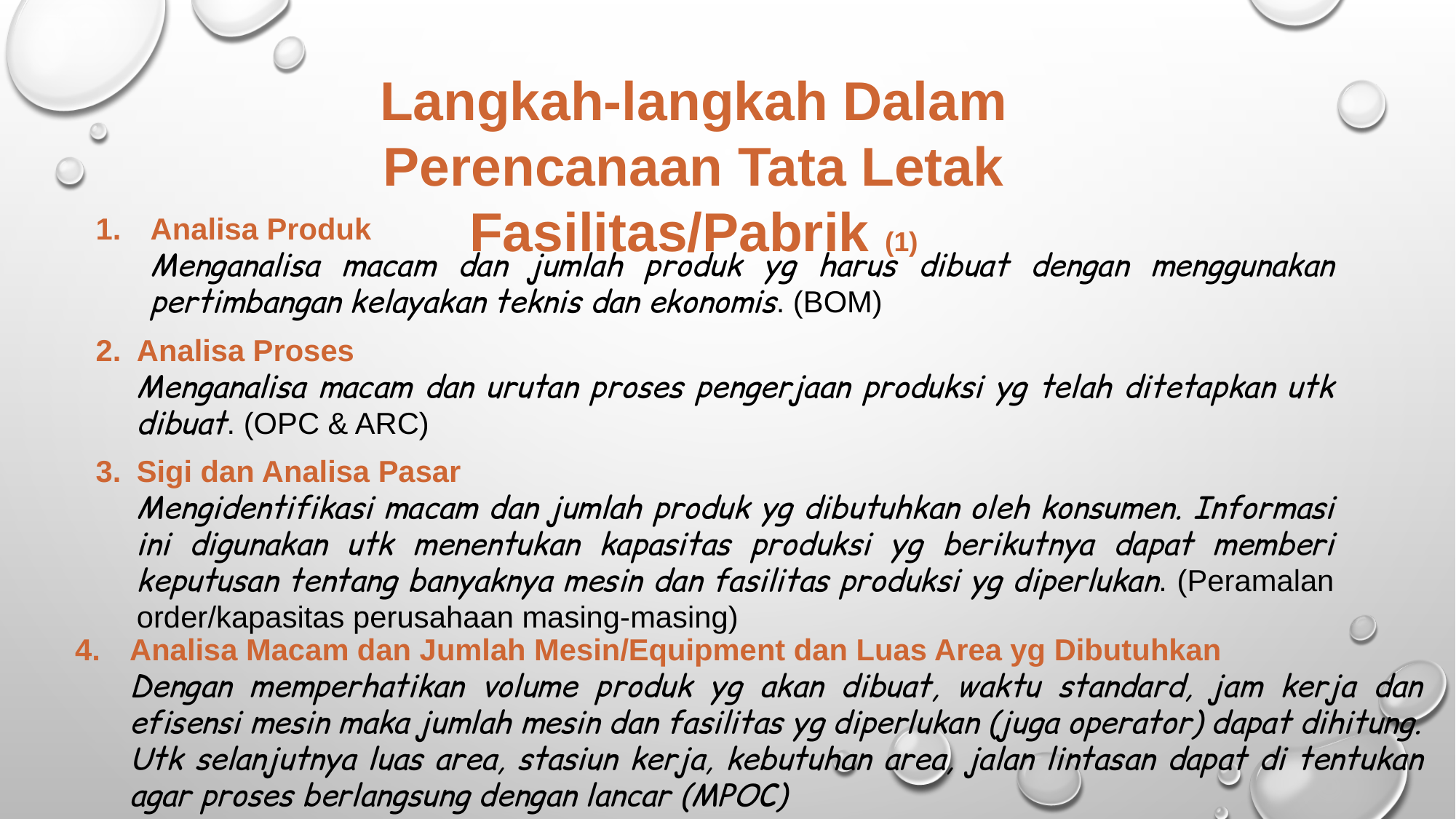

Langkah-langkah Dalam Perencanaan Tata Letak Fasilitas/Pabrik (1)
Analisa Produk
	Menganalisa macam dan jumlah produk yg harus dibuat dengan menggunakan pertimbangan kelayakan teknis dan ekonomis. (BOM)
Analisa Proses
	Menganalisa macam dan urutan proses pengerjaan produksi yg telah ditetapkan utk dibuat. (OPC & ARC)
Sigi dan Analisa Pasar
	Mengidentifikasi macam dan jumlah produk yg dibutuhkan oleh konsumen. Informasi ini digunakan utk menentukan kapasitas produksi yg berikutnya dapat memberi keputusan tentang banyaknya mesin dan fasilitas produksi yg diperlukan. (Peramalan order/kapasitas perusahaan masing-masing)
Analisa Macam dan Jumlah Mesin/Equipment dan Luas Area yg Dibutuhkan
	Dengan memperhatikan volume produk yg akan dibuat, waktu standard, jam kerja dan efisensi mesin maka jumlah mesin dan fasilitas yg diperlukan (juga operator) dapat dihitung. Utk selanjutnya luas area, stasiun kerja, kebutuhan area, jalan lintasan dapat di tentukan agar proses berlangsung dengan lancar (MPOC)